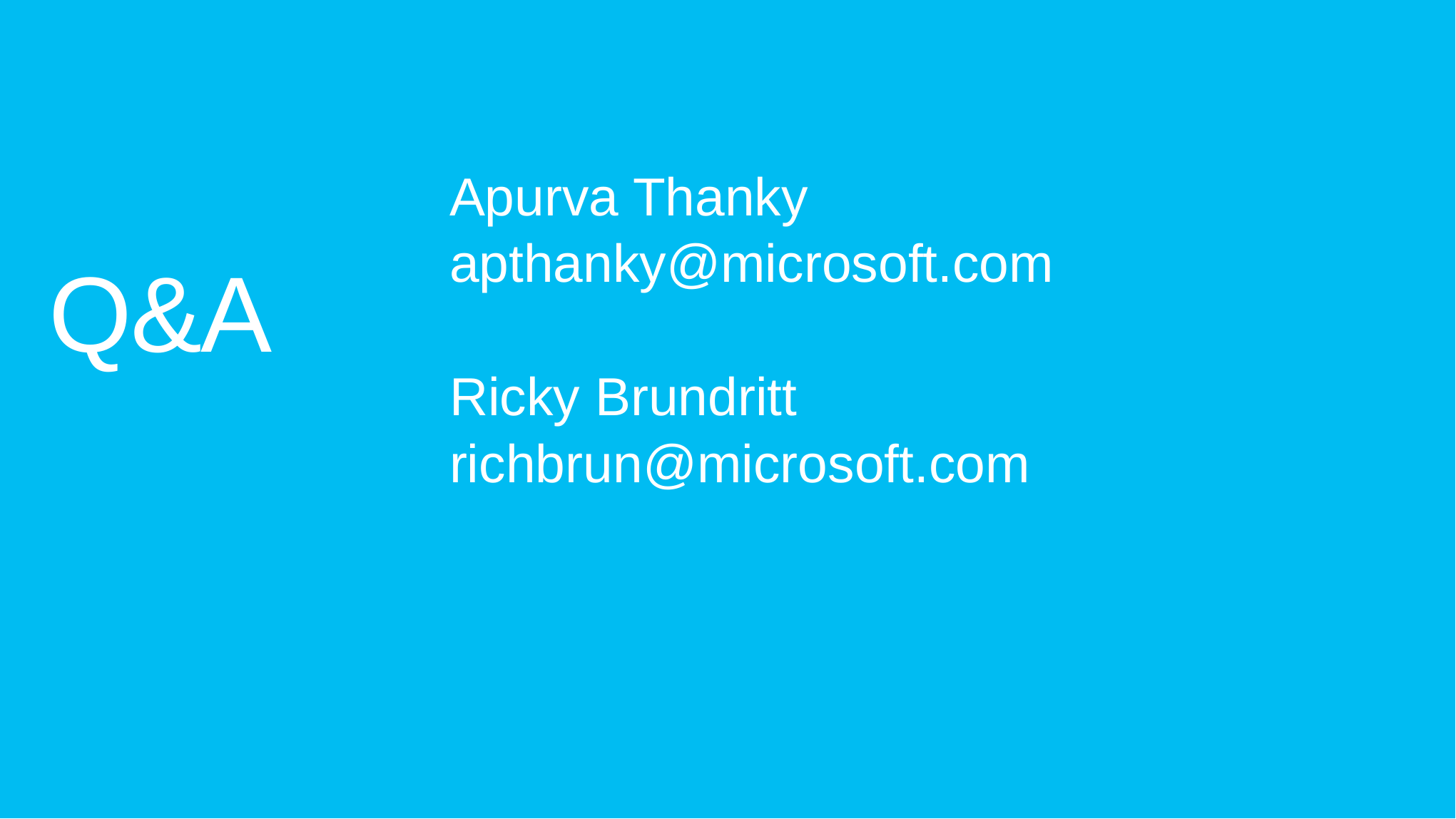

Apurva Thanky
apthanky@microsoft.com

Ricky Brundritt
richbrun@microsoft.com
# Q&A